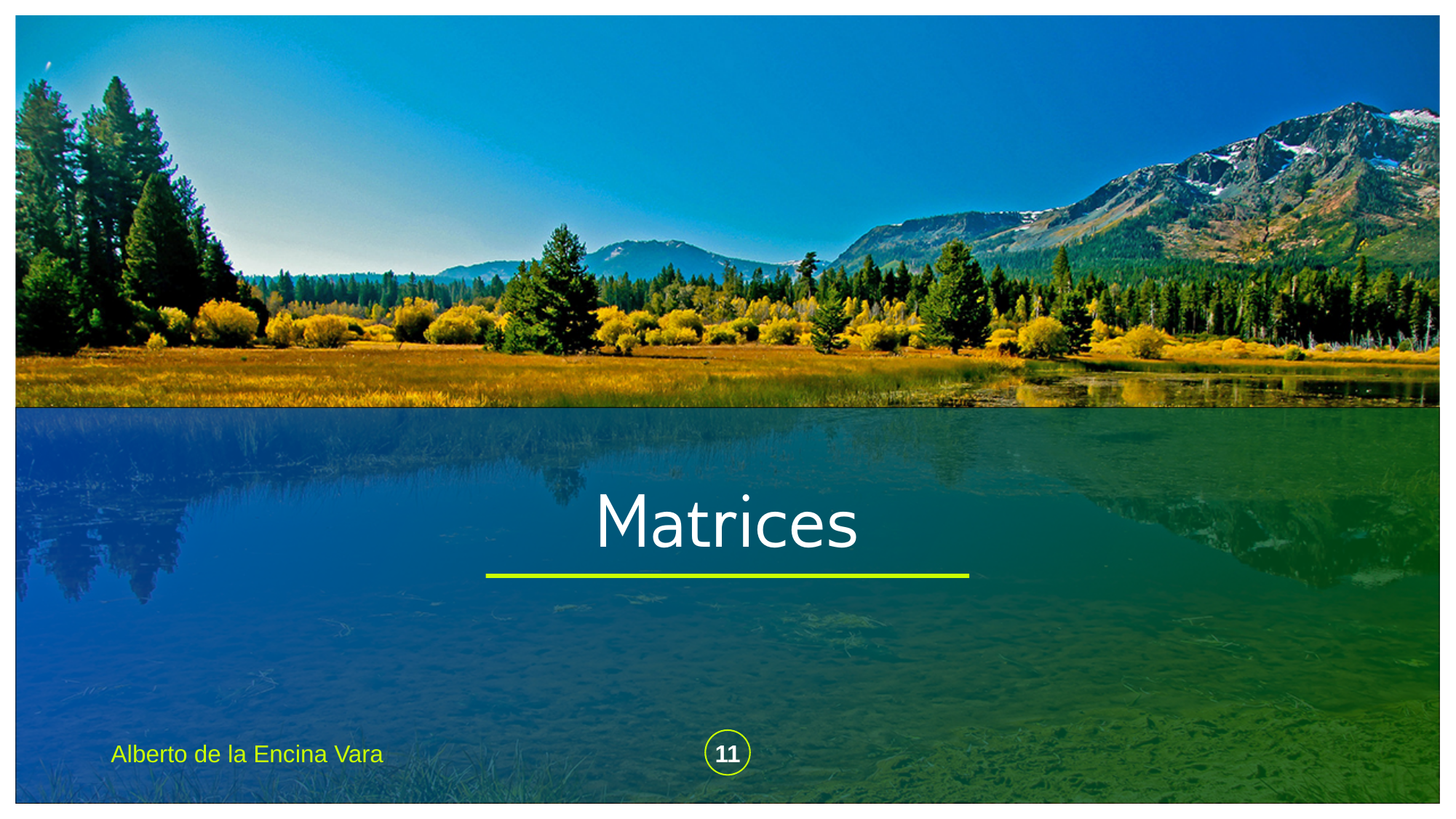

# Matrices

Alberto de la Encina Vara
11